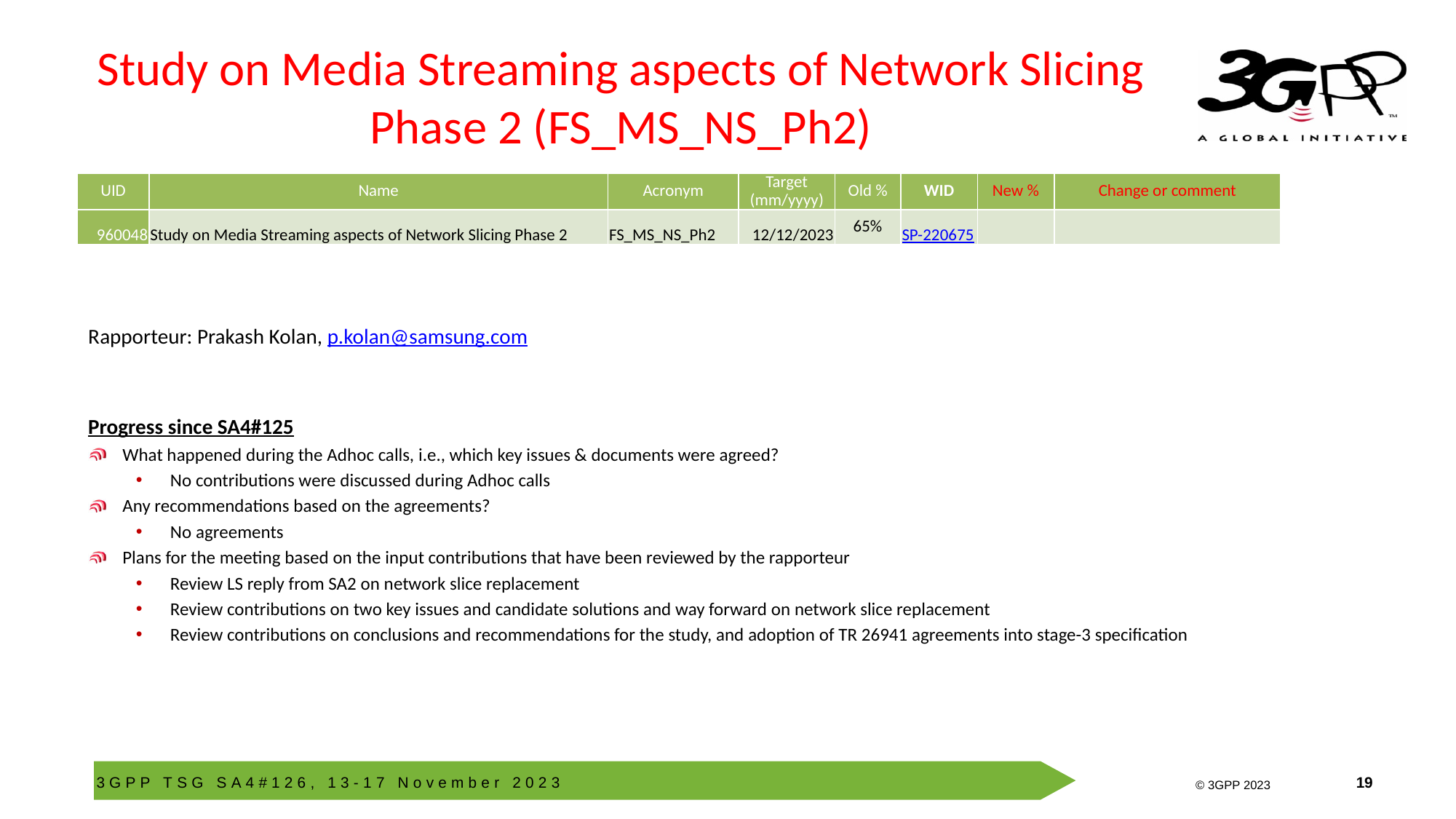

# Study on Media Streaming aspects of Network Slicing Phase 2 (FS_MS_NS_Ph2)
| UID | Name | Acronym | Target (mm/yyyy) | Old % | WID | New % | Change or comment |
| --- | --- | --- | --- | --- | --- | --- | --- |
| 960048 | Study on Media Streaming aspects of Network Slicing Phase 2 | FS\_MS\_NS\_Ph2 | 12/12/2023 | 65% | SP-220675 |  |  |
Rapporteur: Prakash Kolan, p.kolan@samsung.com

Progress since SA4#125
What happened during the Adhoc calls, i.e., which key issues & documents were agreed?
No contributions were discussed during Adhoc calls
Any recommendations based on the agreements?
No agreements
Plans for the meeting based on the input contributions that have been reviewed by the rapporteur
Review LS reply from SA2 on network slice replacement
Review contributions on two key issues and candidate solutions and way forward on network slice replacement
Review contributions on conclusions and recommendations for the study, and adoption of TR 26941 agreements into stage-3 specification